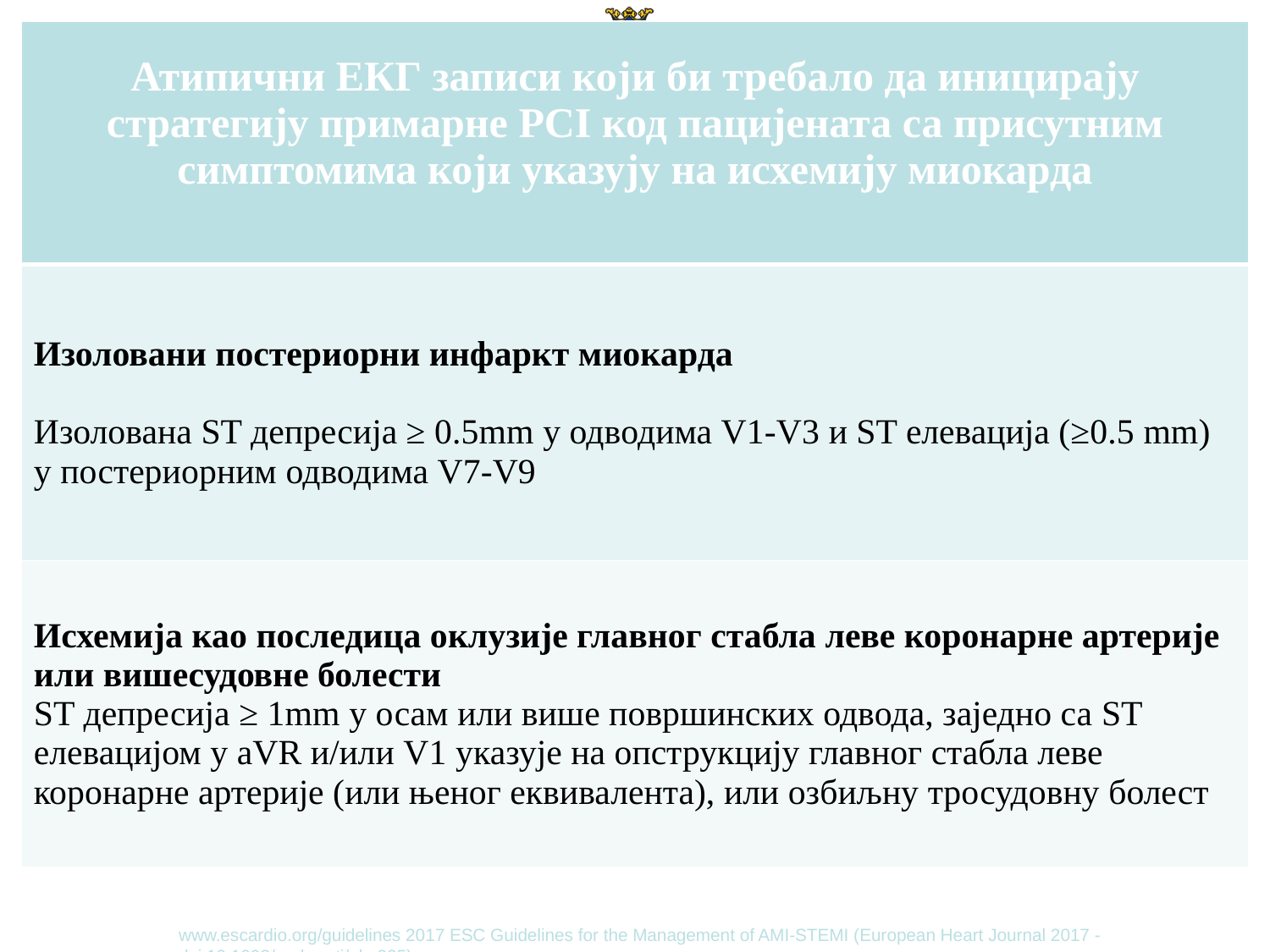

| Атипични ЕКГ записи који би требало да иницирају стратегију примарне PCI код пацијената са присутним симптомима који указују на исхемију миокарда |
| --- |
| Изоловани постериорни инфаркт миокарда Изолована ST депресија ≥ 0.5mm у одводима V1-V3 и ST елевација (≥0.5 mm) у постериорним одводима V7-V9 |
| Исхемија као последица оклузије главног стабла леве коронарне артерије или вишесудовне болести ST депресија ≥ 1mm у осам или више површинских одвода, заједно са ST елевацијом у aVR и/или V1 указује на опструкцију главног стабла леве коронарне артерије (или њеног еквивалента), или озбиљну тросудовну болест |
www.escardio.org/guidelines 2017 ESC Guidelines for the Management of AMI-STEMI (European Heart Journal 2017 - doi:10.1093/eurheartj/ehx095)